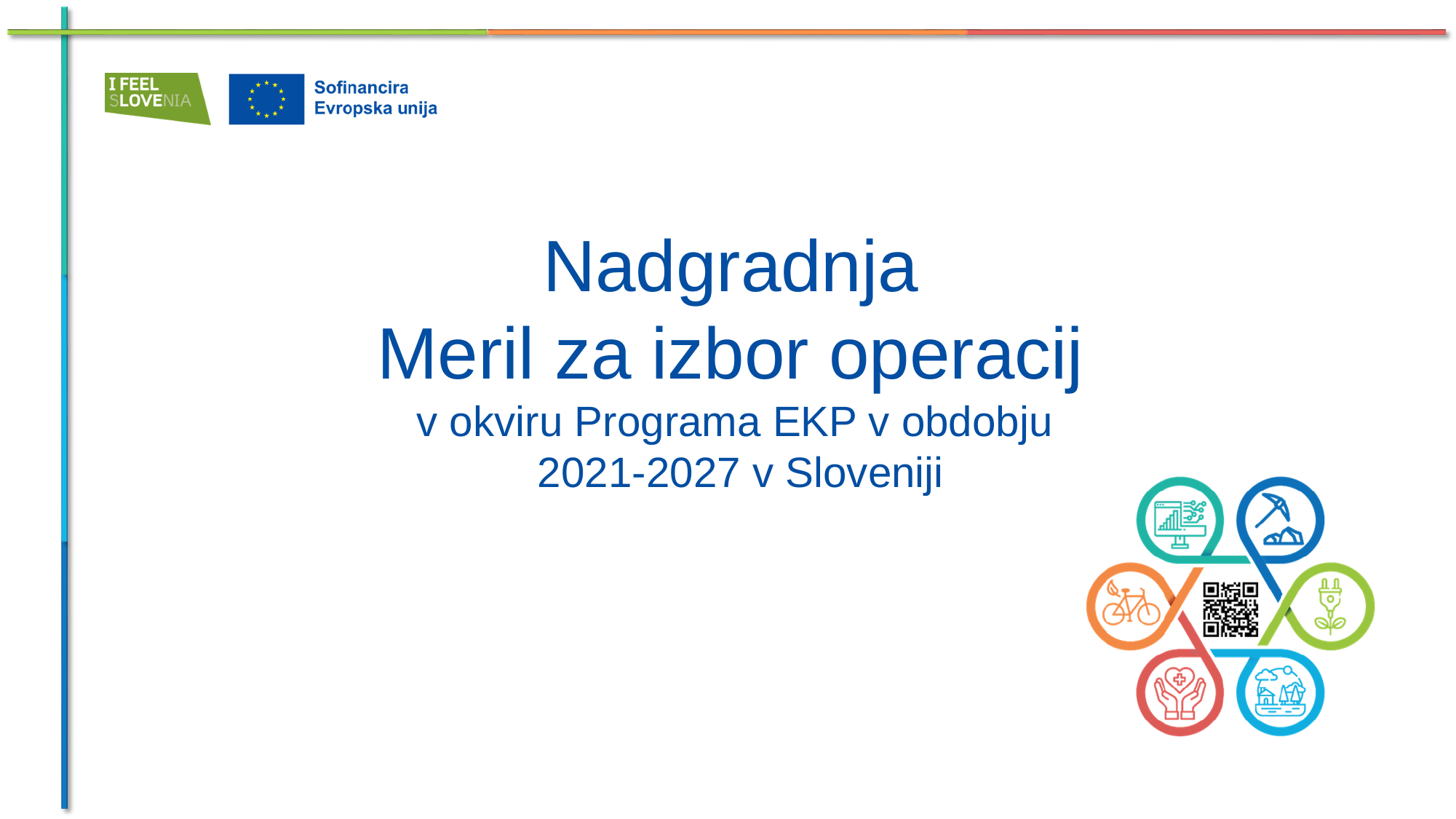

# Nadgradnja Meril za izbor operacij v okviru Programa EKP v obdobju 2021-2027 v Sloveniji